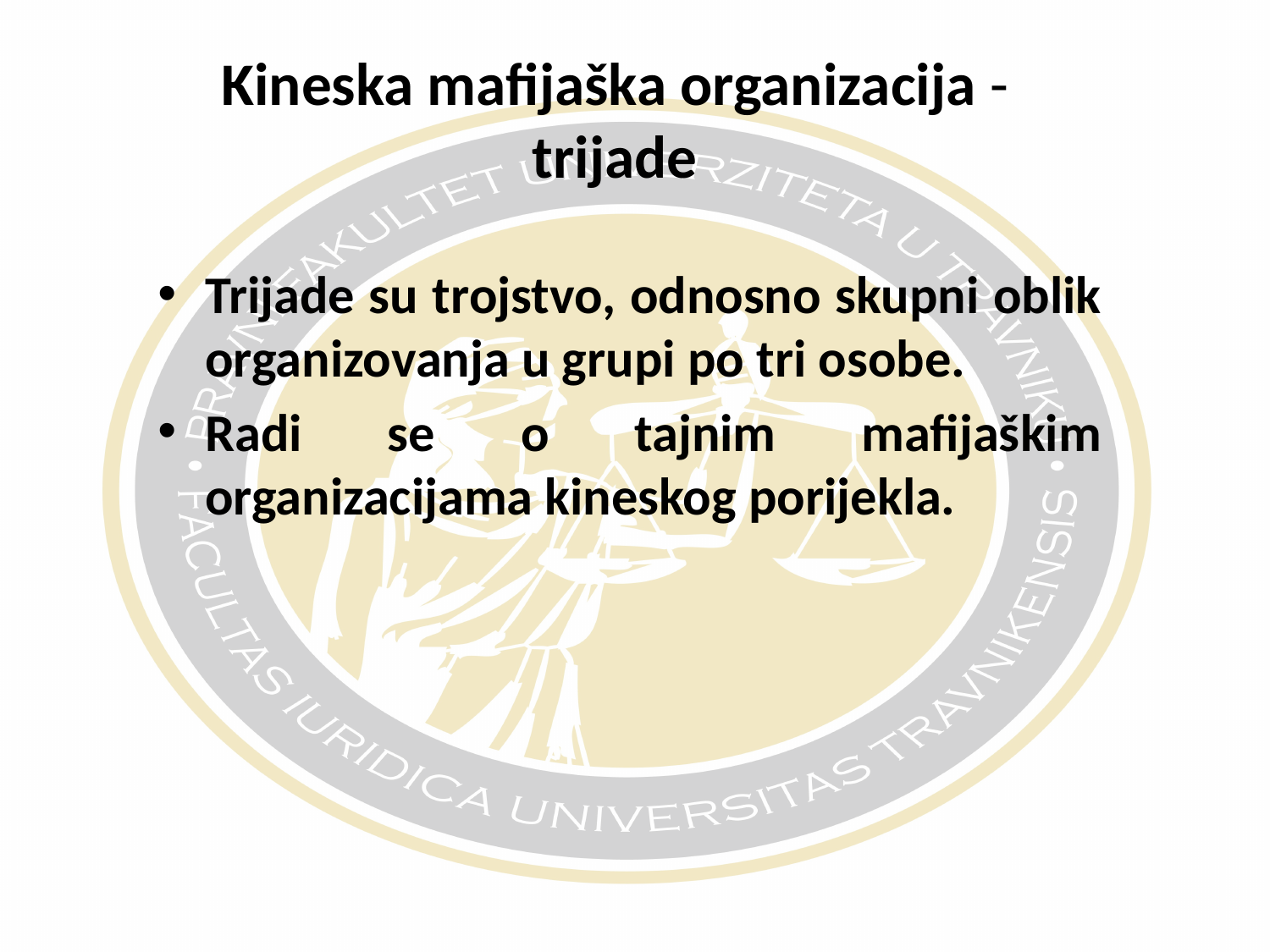

# Kineska mafijaška organizacija - trijade

Trijade su trojstvo, odnosno skupni oblik organizovanja u grupi po tri osobe.
Radi se o tajnim mafijaškim organizacijama kineskog porijekla.